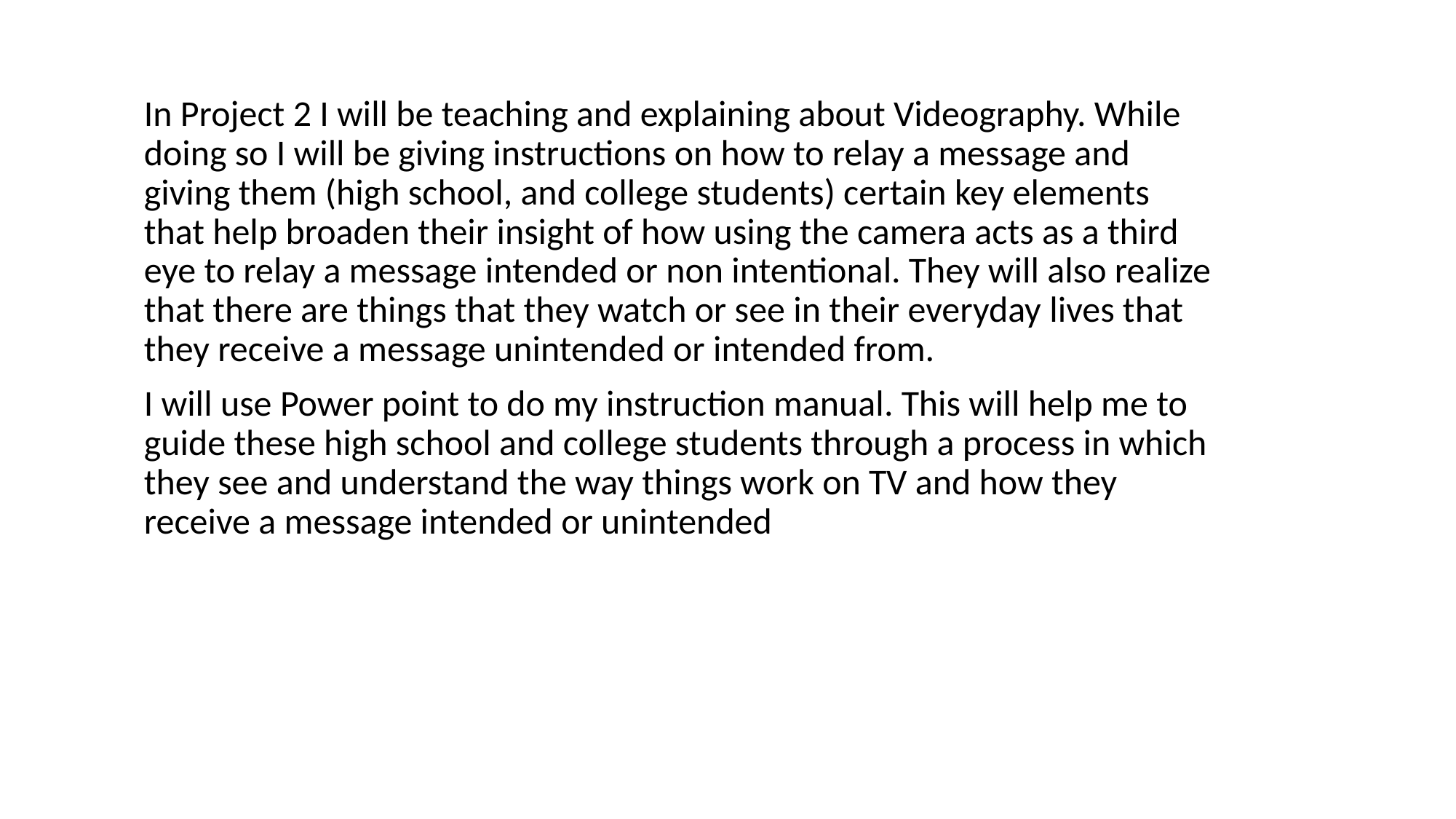

In Project 2 I will be teaching and explaining about Videography. While doing so I will be giving instructions on how to relay a message and giving them (high school, and college students) certain key elements that help broaden their insight of how using the camera acts as a third eye to relay a message intended or non intentional. They will also realize that there are things that they watch or see in their everyday lives that they receive a message unintended or intended from.
I will use Power point to do my instruction manual. This will help me to guide these high school and college students through a process in which they see and understand the way things work on TV and how they receive a message intended or unintended